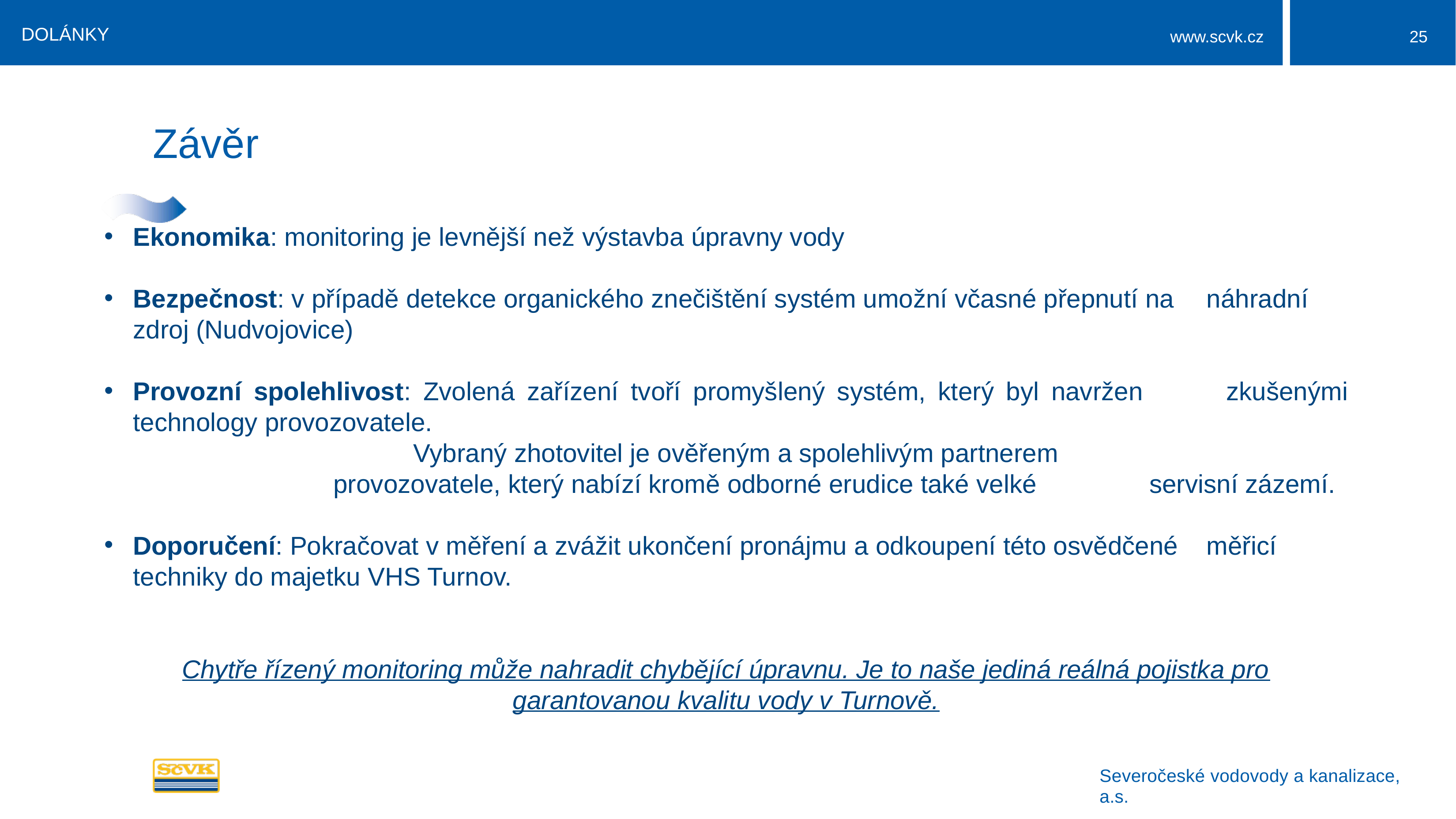

DOLÁNKY
25
# Závěr

Ekonomika: monitoring je levnější než výstavba úpravny vody

Bezpečnost: v případě detekce organického znečištění systém umožní včasné přepnutí na 			  náhradní zdroj (Nudvojovice)

Provozní spolehlivost: Zvolená zařízení tvoří promyšlený systém, který byl navržen 						   zkušenými technology provozovatele.
Vybraný zhotovitel je ověřeným a spolehlivým partnerem 	     	 	   provozovatele, který nabízí kromě odborné erudice také velké   	 	   servisní zázemí.

Doporučení: Pokračovat v měření a zvážit ukončení pronájmu a odkoupení této osvědčené 			  měřicí techniky do majetku VHS Turnov.

Chytře řízený monitoring může nahradit chybějící úpravnu. Je to naše jediná reálná pojistka pro garantovanou kvalitu vody v Turnově.